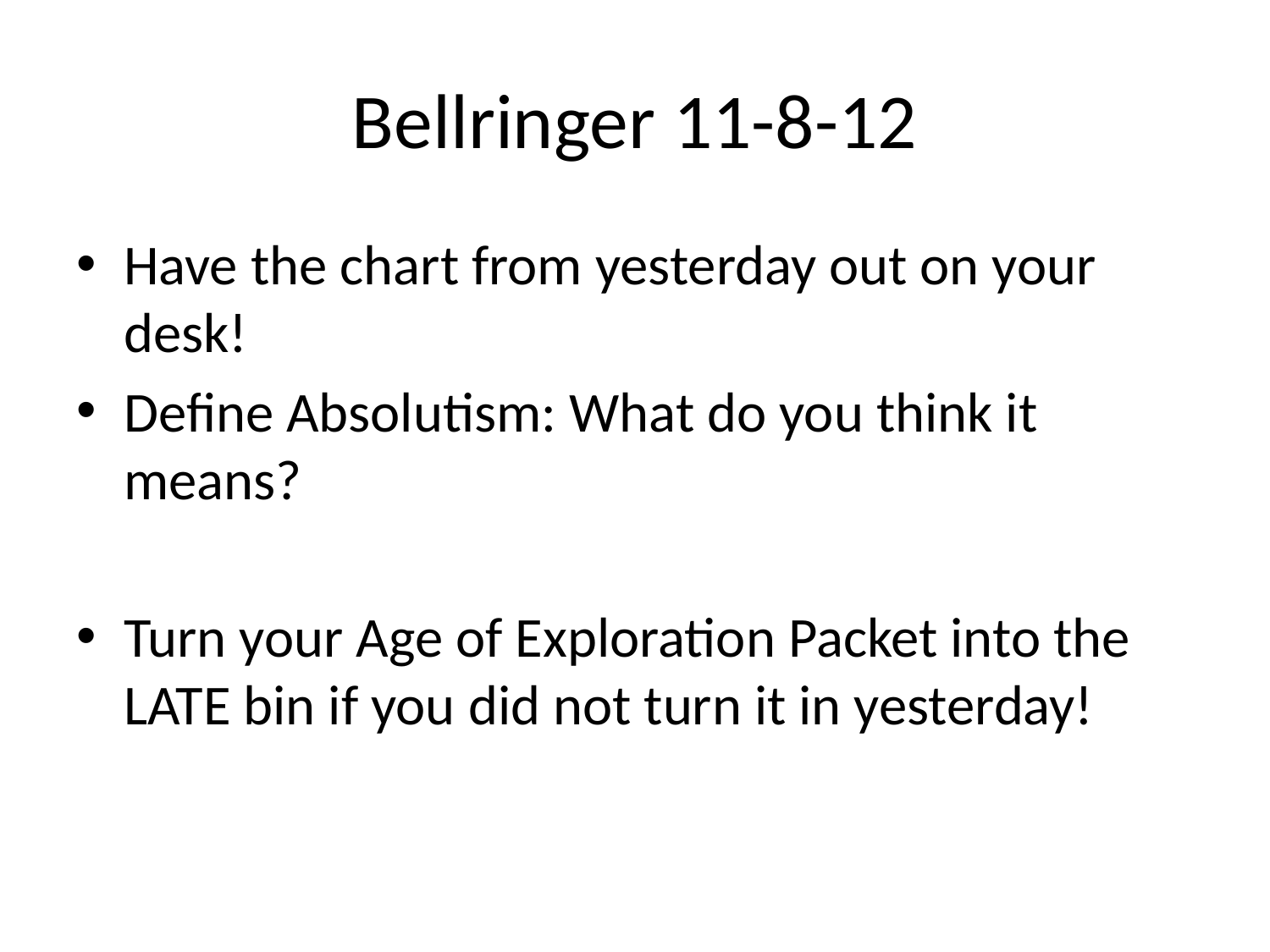

# Bellringer 11-8-12
Have the chart from yesterday out on your desk!
Define Absolutism: What do you think it means?

Turn your Age of Exploration Packet into the LATE bin if you did not turn it in yesterday!